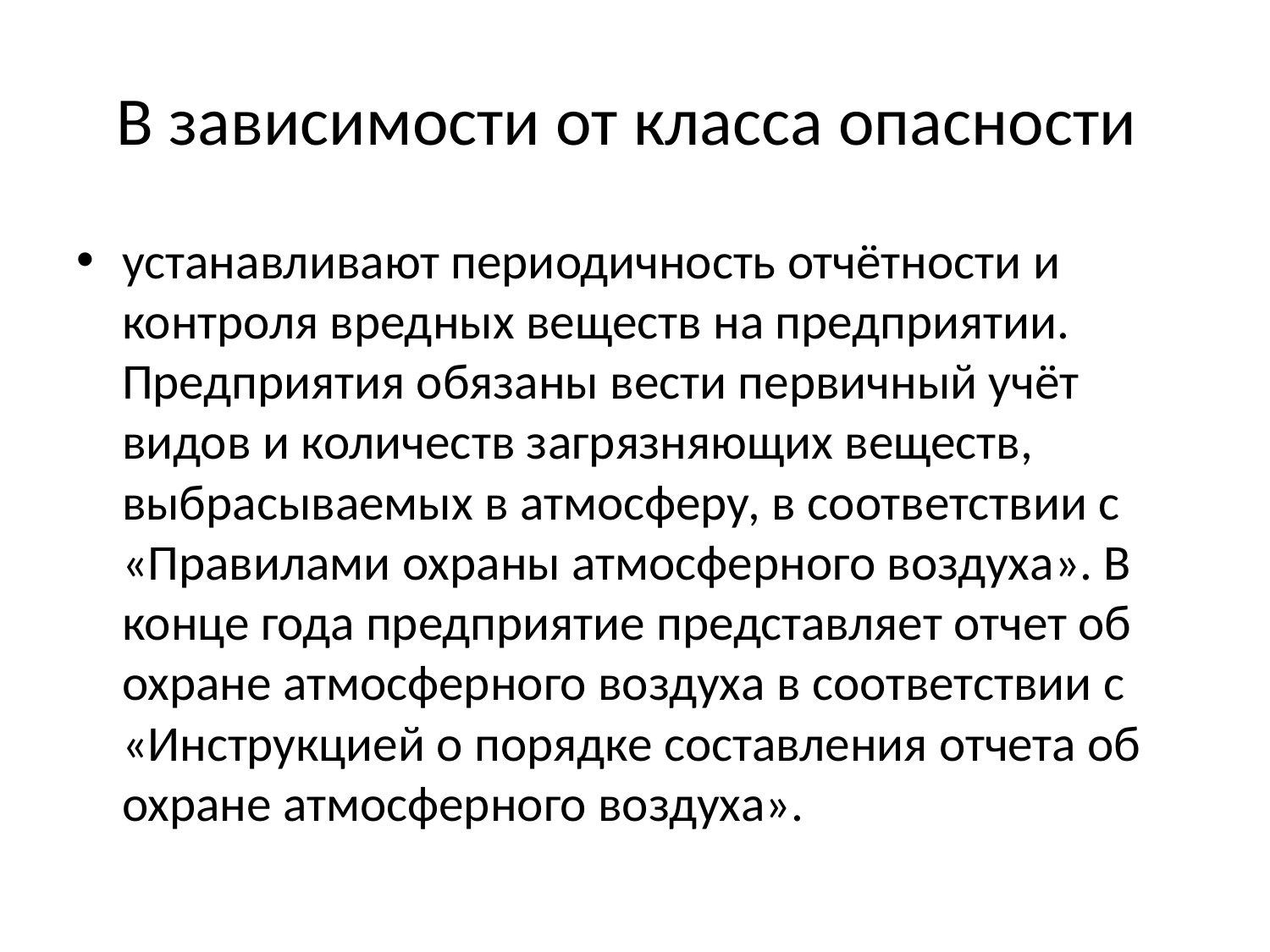

# В зависимости от класса опасности
устанавливают периодичность отчётности и контроля вредных веществ на предприятии. Предприятия обязаны вести первичный учёт видов и количеств загрязняющих веществ, выбрасываемых в атмосферу, в соответствии с «Правилами охраны атмосферного воздуха». В конце года предприятие представляет отчет об охране атмосферного воздуха в соответствии с «Инструкцией о порядке составления отчета об охране атмосферного воздуха».